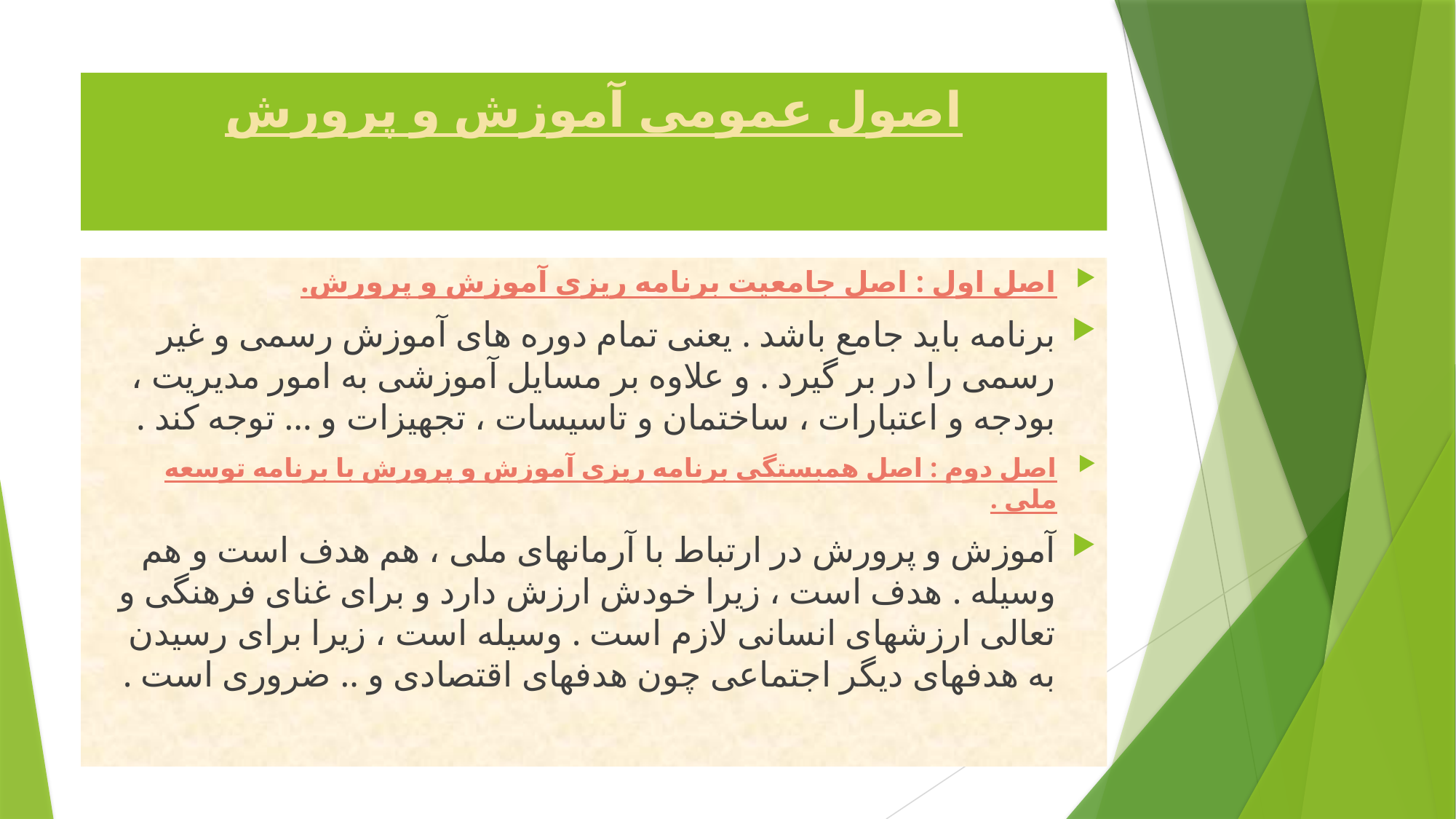

# اصول عمومی آموزش و پرورش
اصل اول : اصل جامعیت برنامه ریزی آموزش و پرورش.
برنامه باید جامع باشد . یعنی تمام دوره های آموزش رسمی و غیر رسمی را در بر گیرد . و علاوه بر مسایل آموزشی به امور مدیریت ، بودجه و اعتبارات ، ساختمان و تاسیسات ، تجهیزات و ... توجه کند .
اصل دوم : اصل همبستگی برنامه ریزی آموزش و پرورش با برنامه توسعه ملی .
آموزش و پرورش در ارتباط با آرمانهای ملی ، هم هدف است و هم وسیله . هدف است ، زیرا خودش ارزش دارد و برای غنای فرهنگی و تعالی ارزشهای انسانی لازم است . وسیله است ، زیرا برای رسیدن به هدفهای دیگر اجتماعی چون هدفهای اقتصادی و .. ضروری است .